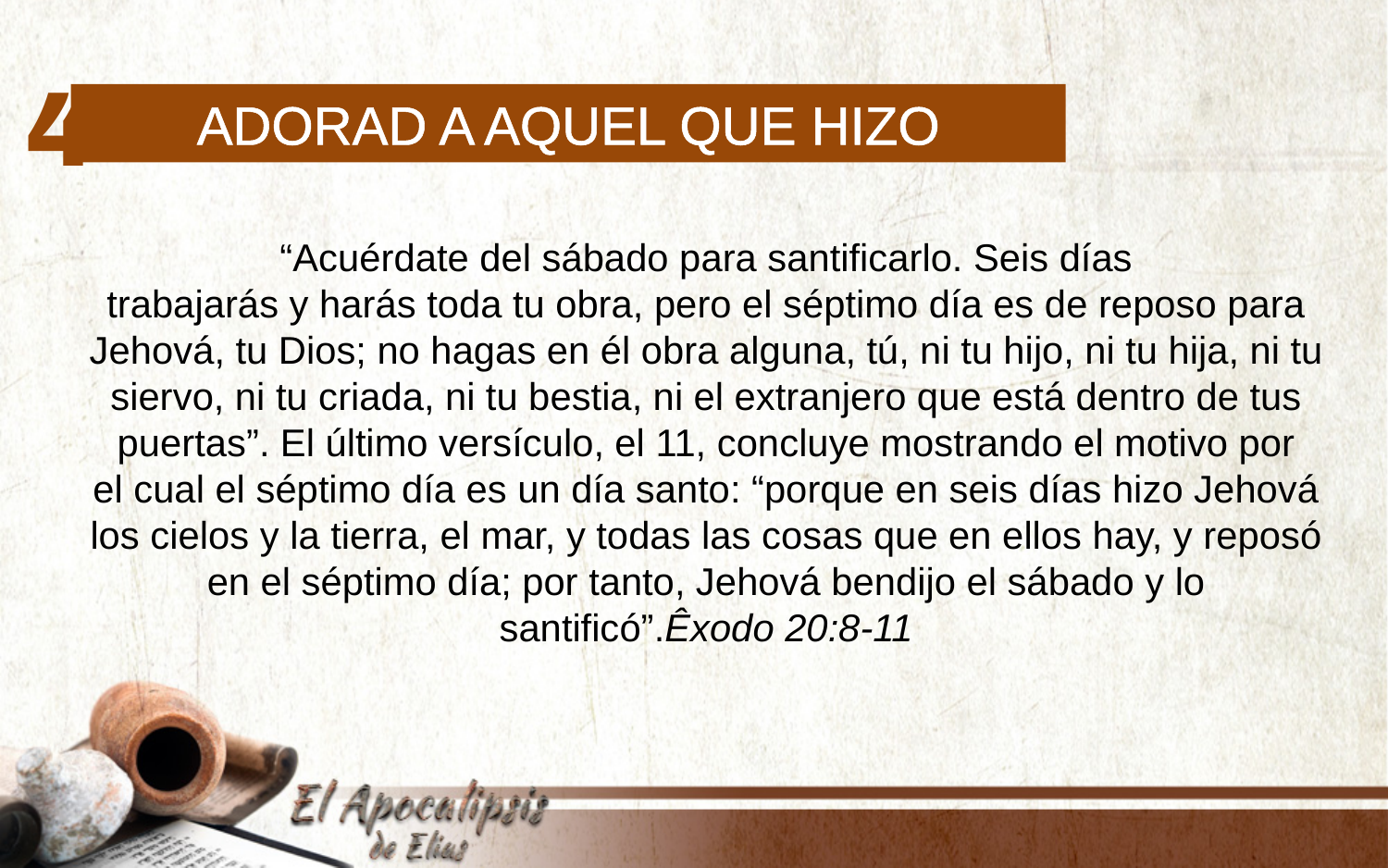

4
Adorad a aquel que hizo
“Acuérdate del sábado para santificarlo. Seis días
trabajarás y harás toda tu obra, pero el séptimo día es de reposo para Jehová, tu Dios; no hagas en él obra alguna, tú, ni tu hijo, ni tu hija, ni tu siervo, ni tu criada, ni tu bestia, ni el extranjero que está dentro de tus puertas”. El último versículo, el 11, concluye mostrando el motivo por
el cual el séptimo día es un día santo: “porque en seis días hizo Jehová los cielos y la tierra, el mar, y todas las cosas que en ellos hay, y reposó en el séptimo día; por tanto, Jehová bendijo el sábado y lo santificó”.Êxodo 20:8-11